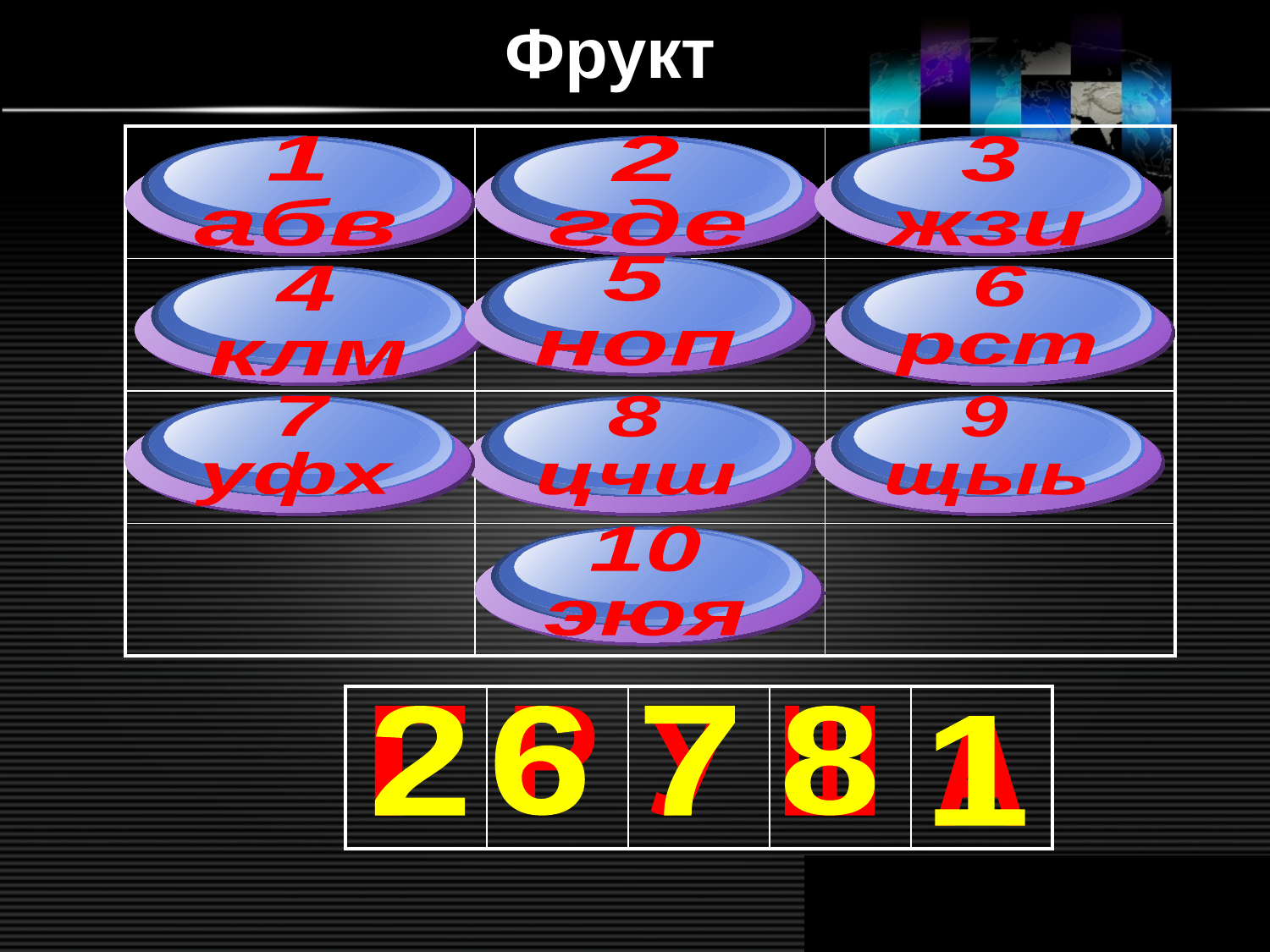

# Фрукт
|  |  |  |
| --- | --- | --- |
|  |  |  |
|  |  |  |
|  |  |  |

1
абв

2
где

3
жзи
Title
Add your text

5
ноп

4
клм

6
рст

7
уфх

8
цчш

9
щыь

10
эюя
|  |  |  |  |  |
| --- | --- | --- | --- | --- |
Г
2
6
Р
У
7
Ш
8
А
1

www.themegallery.com